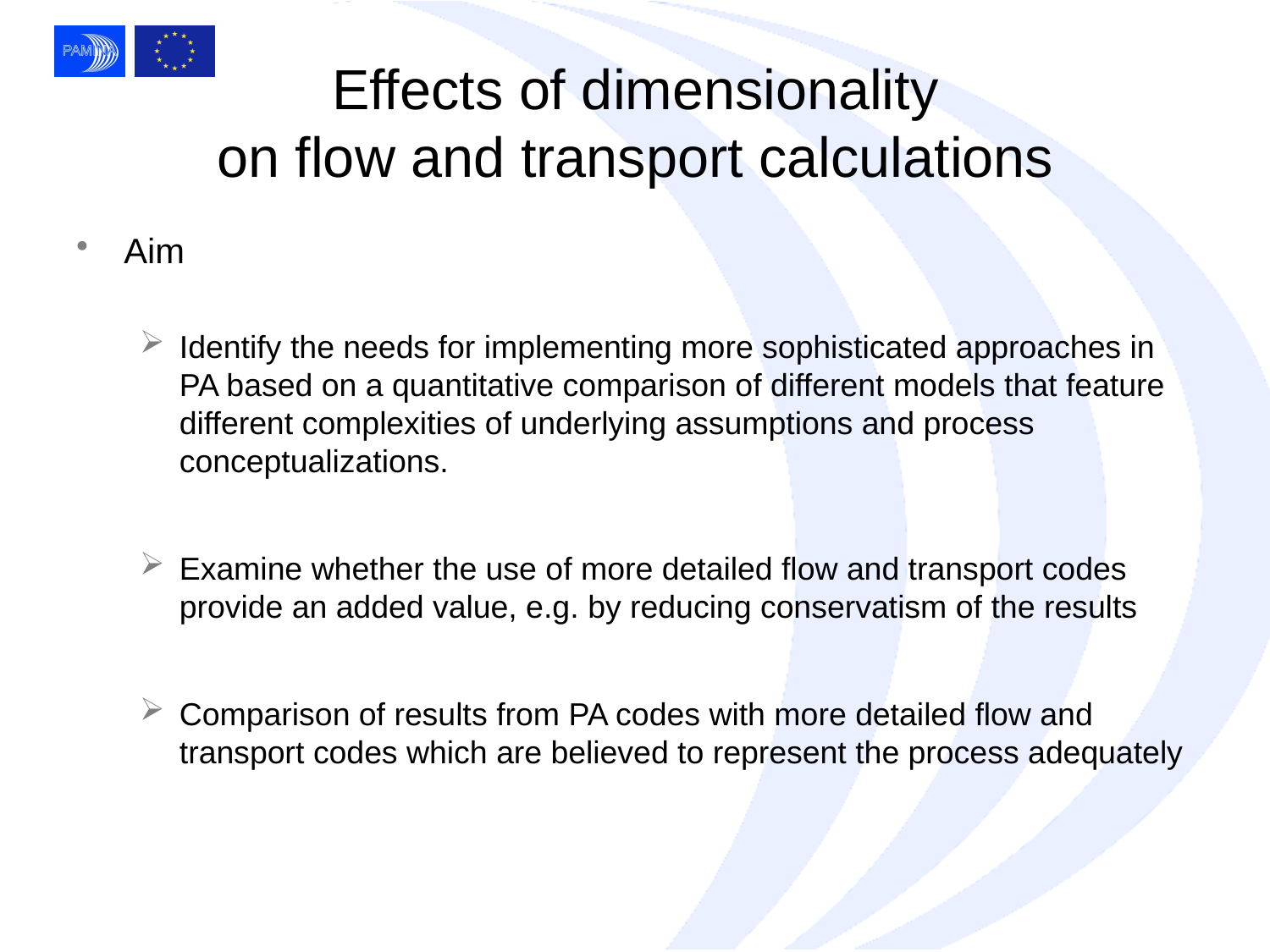

# Effects of dimensionality on flow and transport calculations
Aim

Identify the needs for implementing more sophisticated approaches in PA based on a quantitative comparison of different models that feature different complexities of underlying assumptions and process conceptualizations.

Examine whether the use of more detailed flow and transport codes provide an added value, e.g. by reducing conservatism of the results

Comparison of results from PA codes with more detailed flow and transport codes which are believed to represent the process adequately